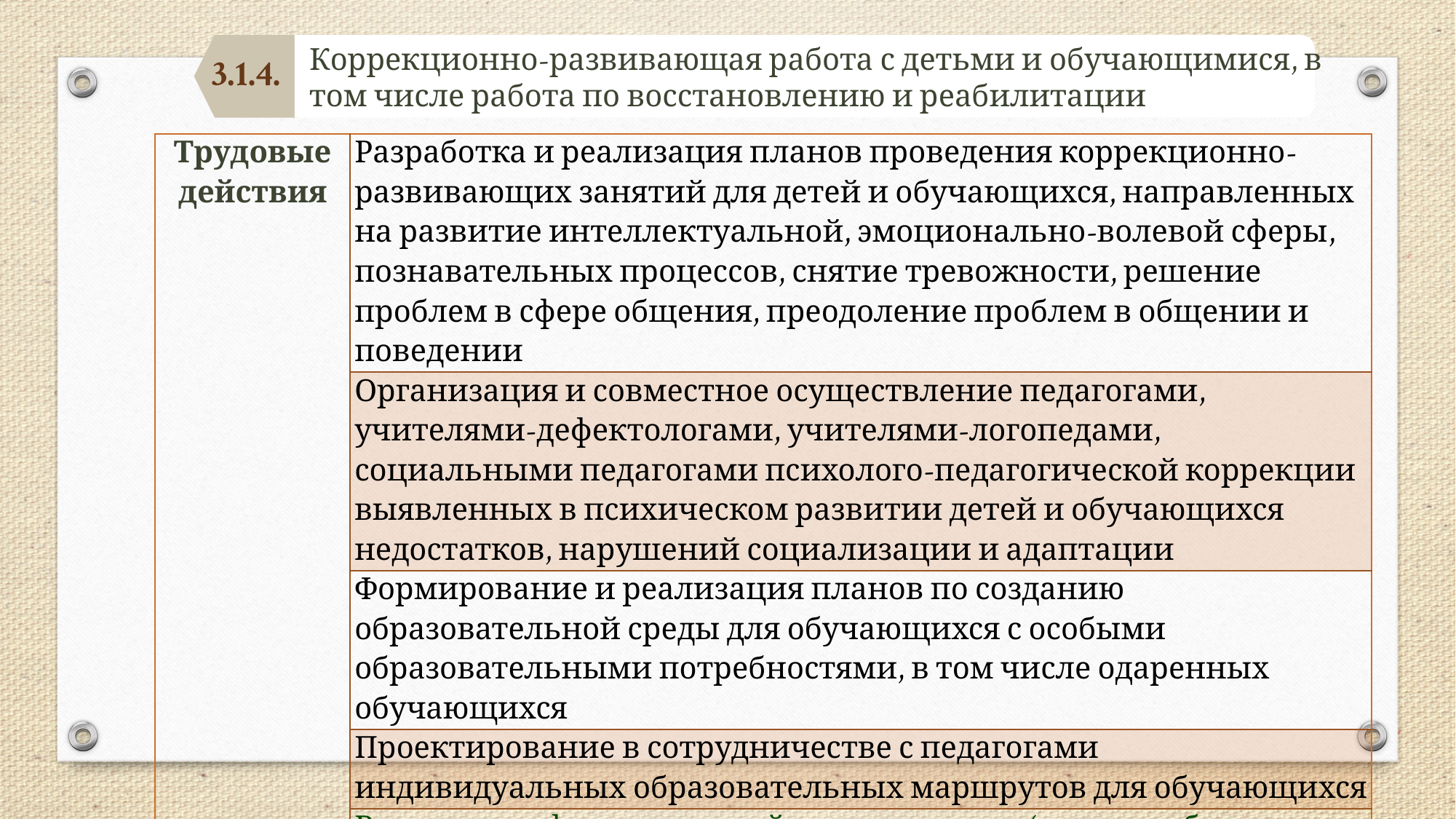

Коррекционно-развивающая работа с детьми и обучающимися, в том числе работа по восстановлению и реабилитации

3.1.4.
| Трудовые действия | Разработка и реализация планов проведения коррекционно-развивающих занятий для детей и обучающихся, направленных на развитие интеллектуальной, эмоционально-волевой сферы, познавательных процессов, снятие тревожности, решение проблем в сфере общения, преодоление проблем в общении и поведении |
| --- | --- |
|  | Организация и совместное осуществление педагогами, учителями-дефектологами, учителями-логопедами, социальными педагогами психолого-педагогической коррекции выявленных в психическом развитии детей и обучающихся недостатков, нарушений социализации и адаптации |
|  | Формирование и реализация планов по созданию образовательной среды для обучающихся с особыми образовательными потребностями, в том числе одаренных обучающихся |
|  | Проектирование в сотрудничестве с педагогами индивидуальных образовательных маршрутов для обучающихся |
|  | Ведение профессиональной документации (планы работы, протоколы, журналы, психологические заключения и отчеты) |